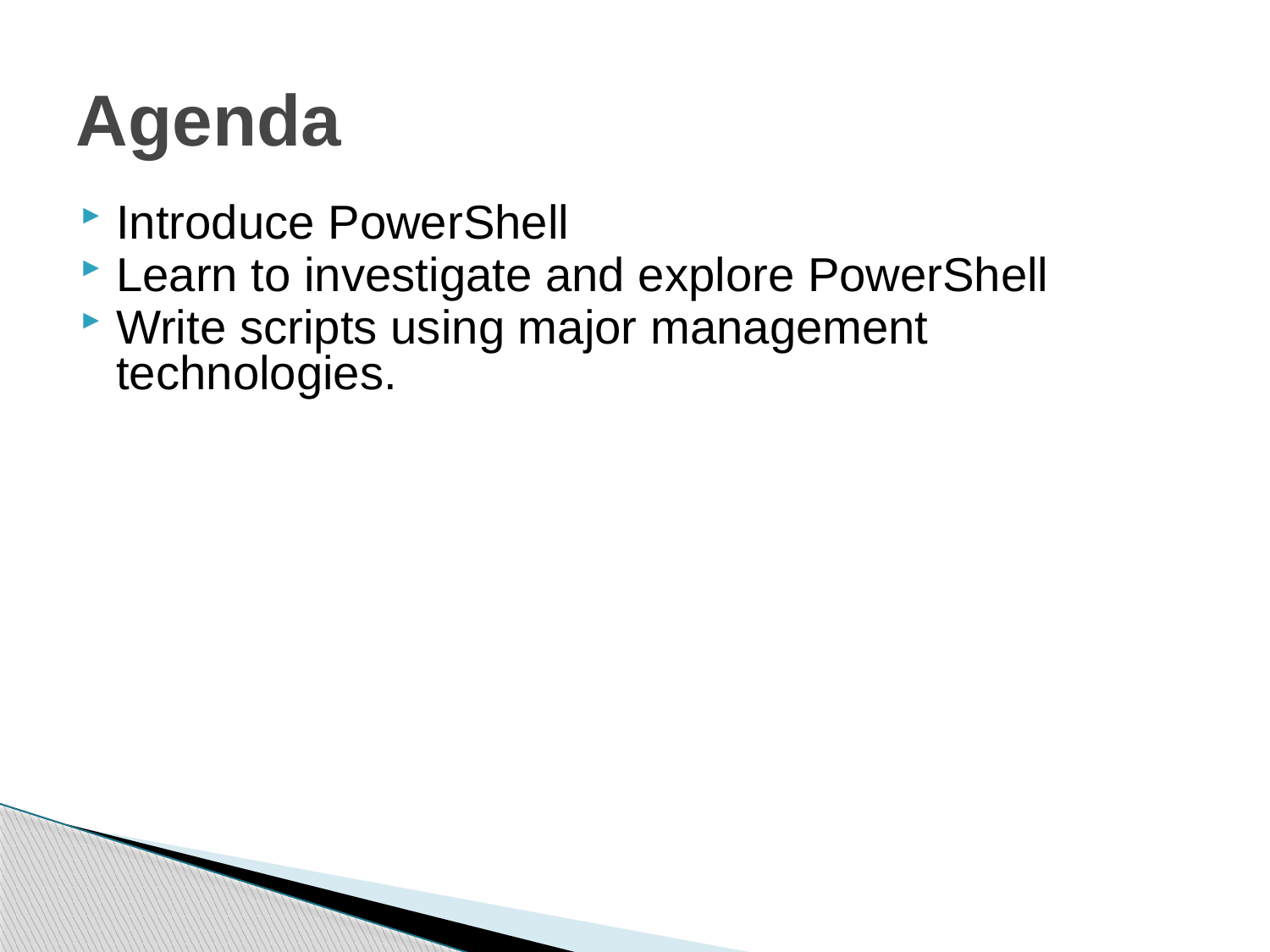

# Agenda
Introduce PowerShell
Learn to investigate and explore PowerShell
Write scripts using major management technologies.